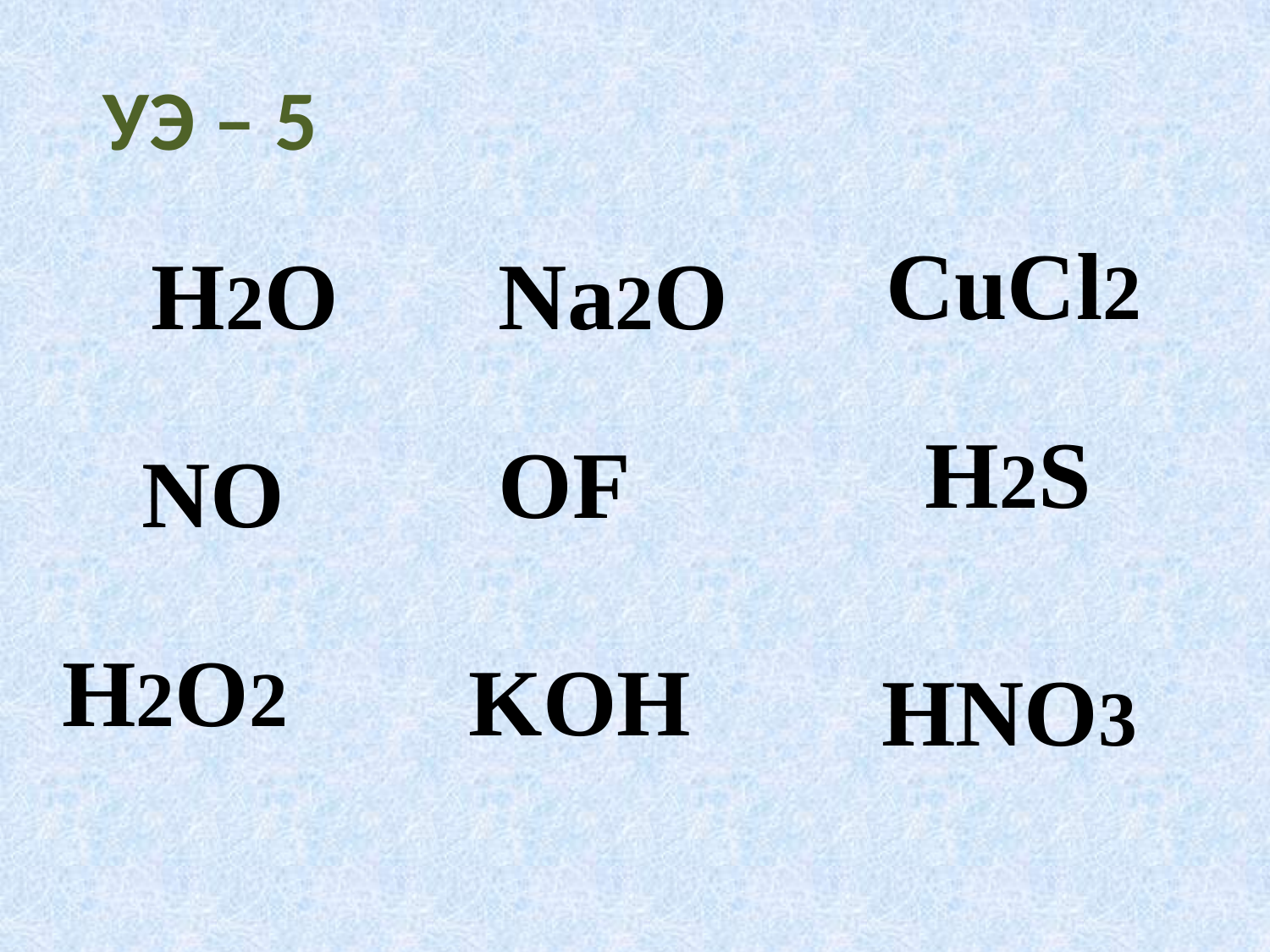

УЭ – 5
CuCl2
H2O
Na2O
H2S
OF
NO
H2O2
KOH
HNO3